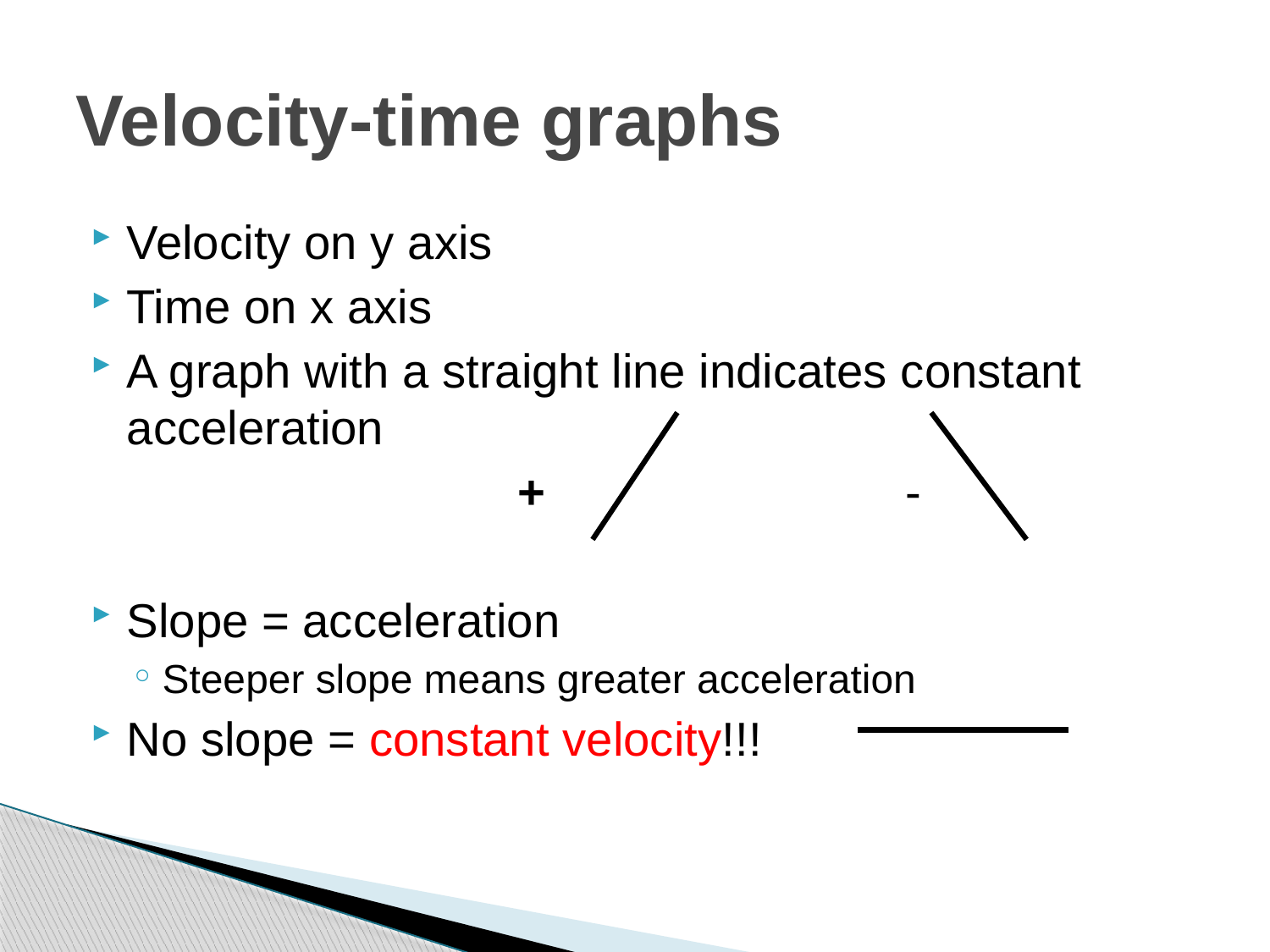

# Velocity-time graphs
Velocity on y axis
Time on x axis
A graph with a straight line indicates constant acceleration
                                +                           -

Slope = acceleration
Steeper slope means greater acceleration
No slope = constant velocity!!!